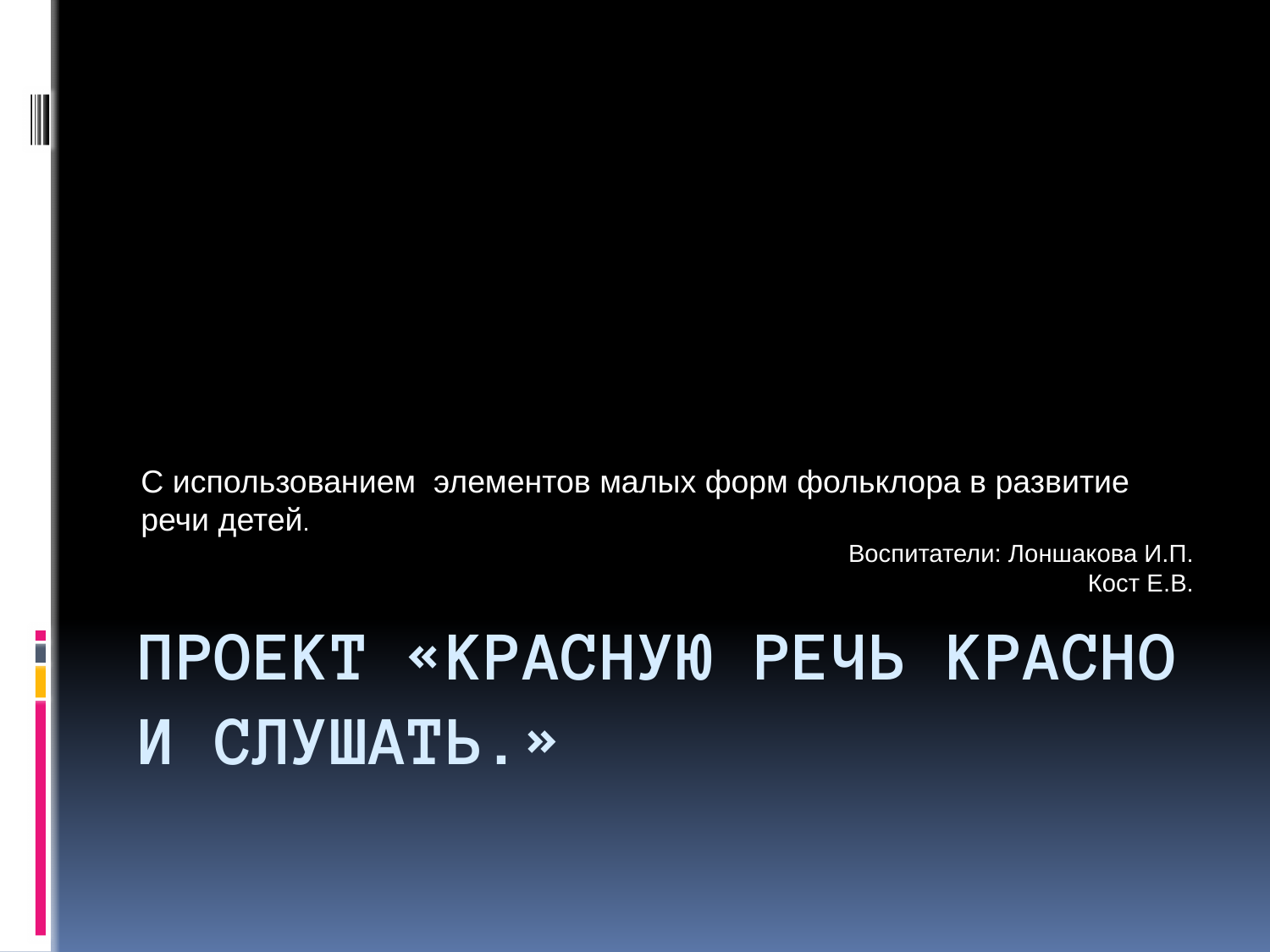

С использованием  элементов малых форм фольклора в развитие речи детей.
Воспитатели: Лоншакова И.П.
                              Кост Е.В.
# Проект «Красную речь красно и слушать.»